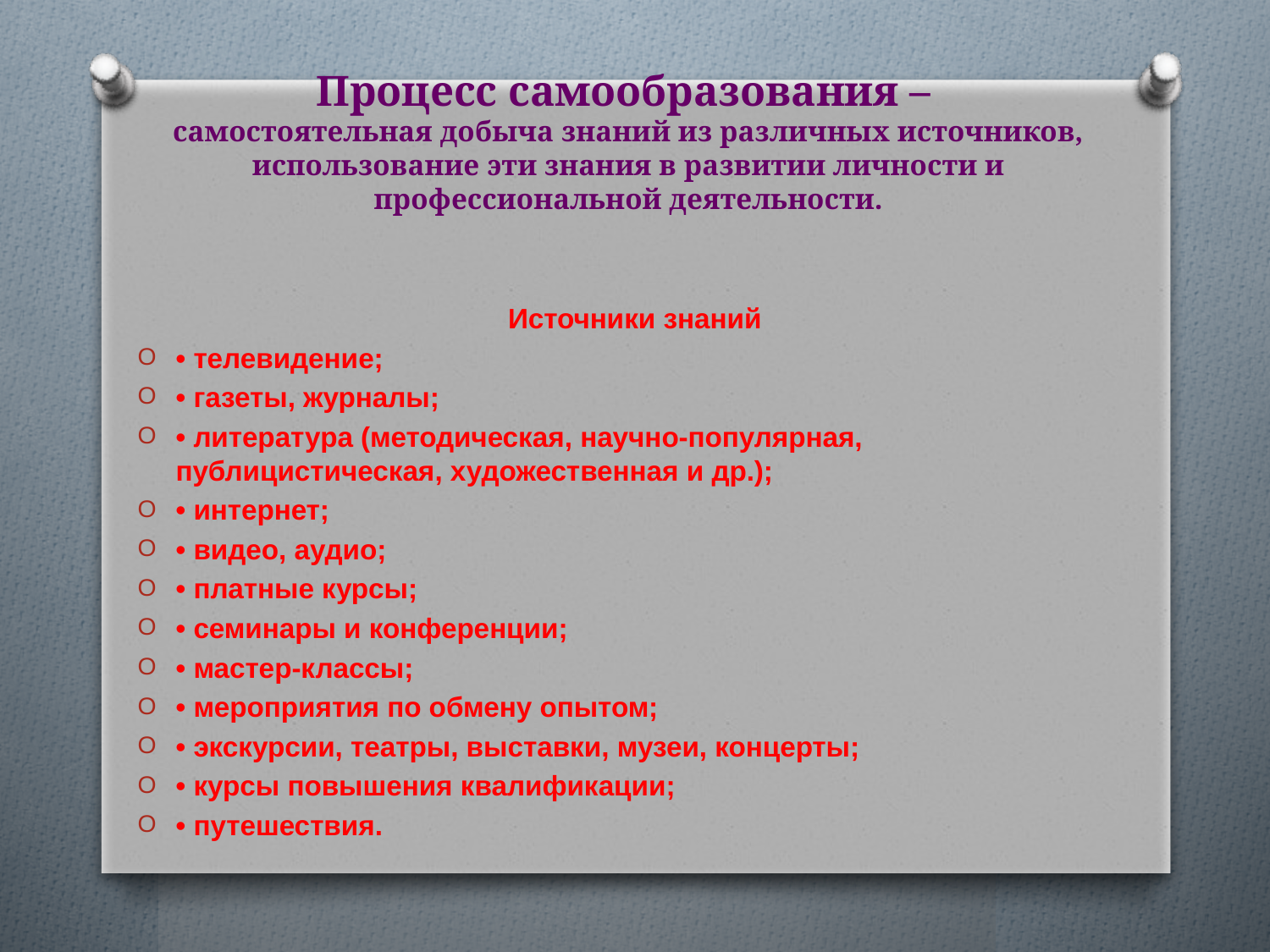

# Процесс самообразования – самостоятельная добыча знаний из различных источников, использование эти знания в развитии личности и профессиональной деятельности.
Источники знаний
• телевидение;
• газеты, журналы;
• литература (методическая, научно-популярная, публицистическая, художественная и др.);
• интернет;
• видео, аудио;
• платные курсы;
• семинары и конференции;
• мастер-классы;
• мероприятия по обмену опытом;
• экскурсии, театры, выставки, музеи, концерты;
• курсы повышения квалификации;
• путешествия.